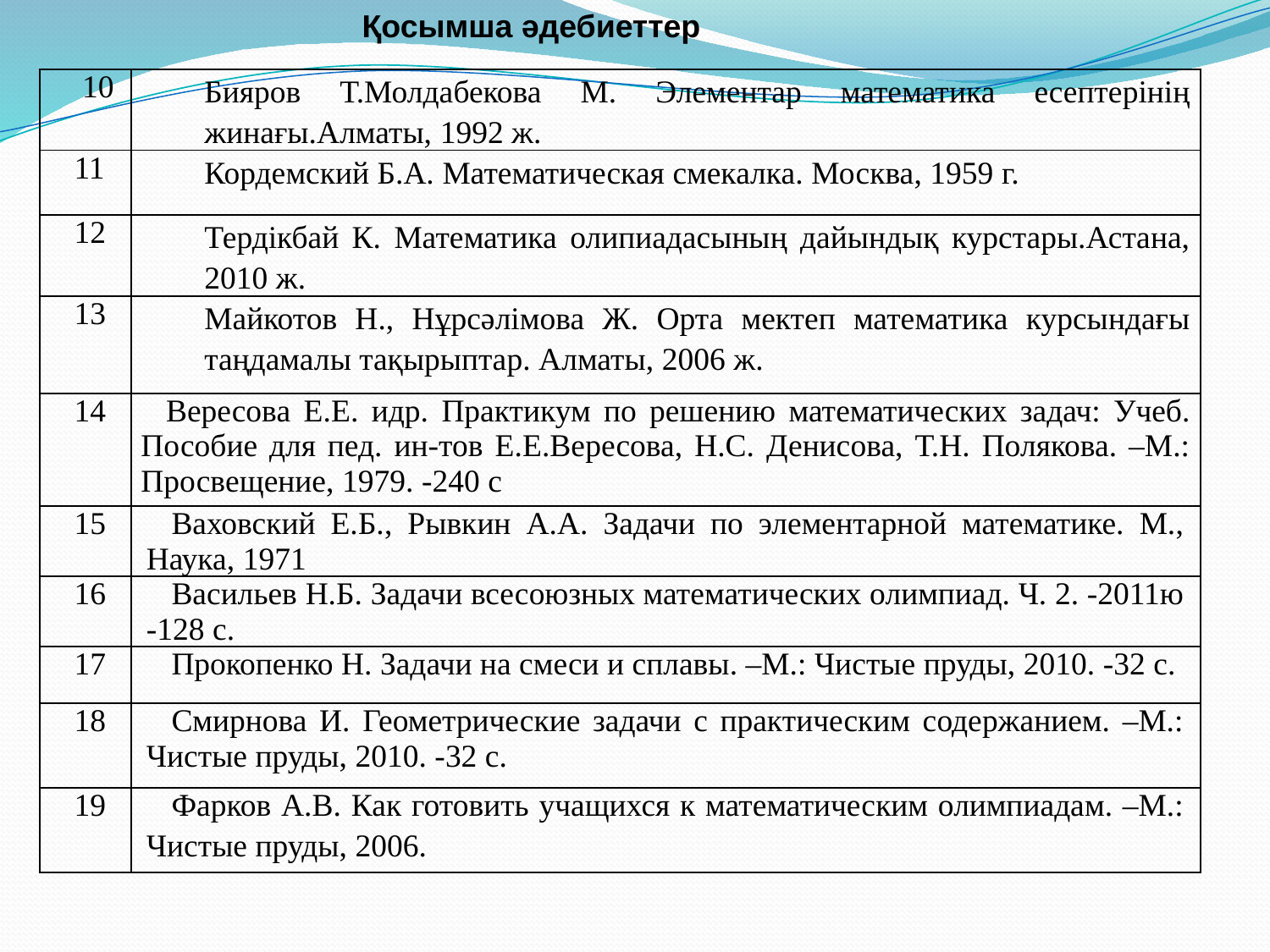

Қосымша әдебиеттер
| 10 | Бияров Т.Молдабекова М. Элементар математика есептерінің жинағы.Алматы, 1992 ж. |
| --- | --- |
| 11 | Кордемский Б.А. Математическая смекалка. Москва, 1959 г. |
| 12 | Тердікбай К. Математика олипиадасының дайындық курстары.Астана, 2010 ж. |
| 13 | Майкотов Н., Нұрсәлімова Ж. Орта мектеп математика курсындағы таңдамалы тақырыптар. Алматы, 2006 ж. |
| 14 | Вересова Е.Е. идр. Практикум по решению математических задач: Учеб. Пособие для пед. ин-тов Е.Е.Вересова, Н.С. Денисова, Т.Н. Полякова. –М.: Просвещение, 1979. -240 с |
| 15 | Ваховский Е.Б., Рывкин А.А. Задачи по элементарной математике. М., Наука, 1971 |
| 16 | Васильев Н.Б. Задачи всесоюзных математических олимпиад. Ч. 2. -2011ю -128 с. |
| 17 | Прокопенко Н. Задачи на смеси и сплавы. –М.: Чистые пруды, 2010. -32 с. |
| 18 | Смирнова И. Геометрические задачи с практическим содержанием. –М.: Чистые пруды, 2010. -32 с. |
| 19 | Фарков А.В. Как готовить учащихся к математическим олимпиадам. –М.: Чистые пруды, 2006. |